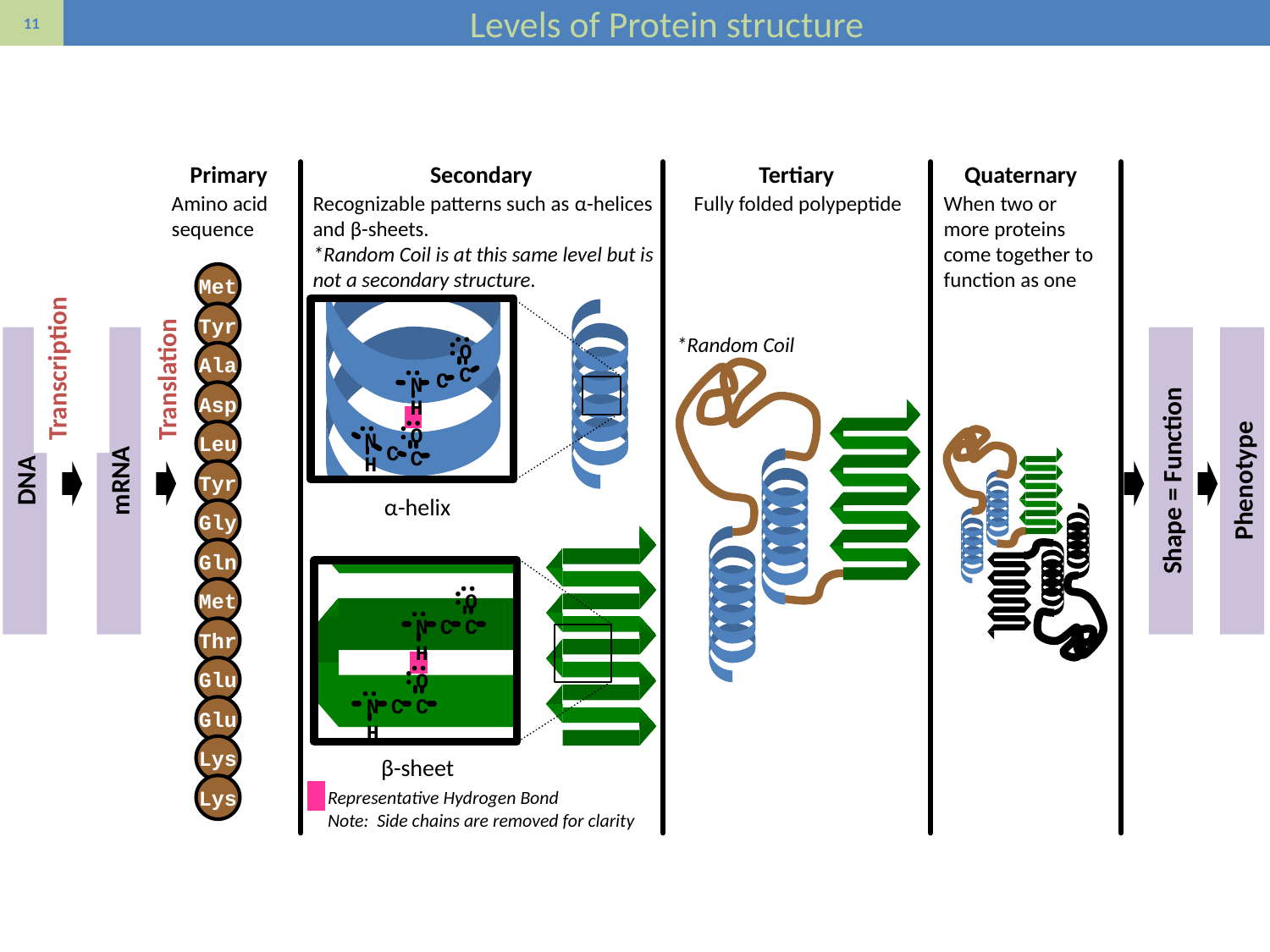

# Levels of Protein structure
Primary
Secondary
Tertiary
Quaternary

O

C
C
N
H
O
N

C
C
H

α-helix
Recognizable patterns such as α-helices and β-sheets.
*Random Coil is at this same level but is not a secondary structure.

Fully folded polypeptide
When two or more proteins come together to function as one
Amino acid sequence
Met
Tyr
Ala
Asp
Leu
Tyr
Gly
Gln
Met
Thr
Glu
Glu
Lys
Lys
Transcription

Translation

*Random Coil

Shape = Function
Phenotype
DNA
mRNA

O

N
C
C
H
O

N
C
C
H

β-sheet

Representative Hydrogen Bond
Note:  Side chains are removed for clarity